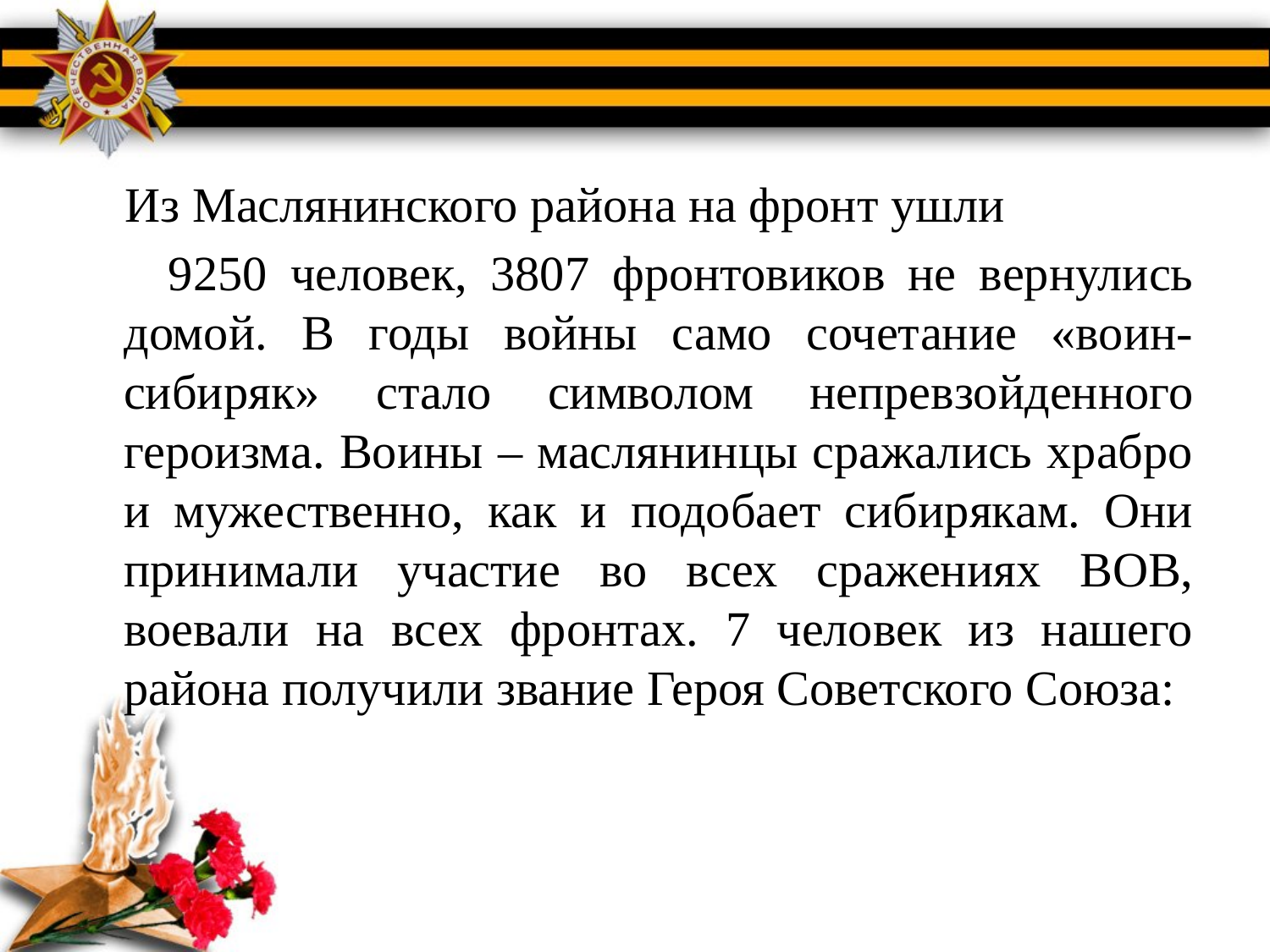

#
    Из Маслянинского района на фронт ушли
    9250 человек, 3807 фронтовиков не вернулись домой. В годы войны само сочетание «воин-сибиряк» стало символом непревзойденного героизма. Воины – маслянинцы сражались храбро и мужественно, как и подобает сибирякам. Они принимали участие во всех сражениях ВОВ, воевали на всех фронтах. 7 человек из нашего района получили звание Героя Советского Союза: